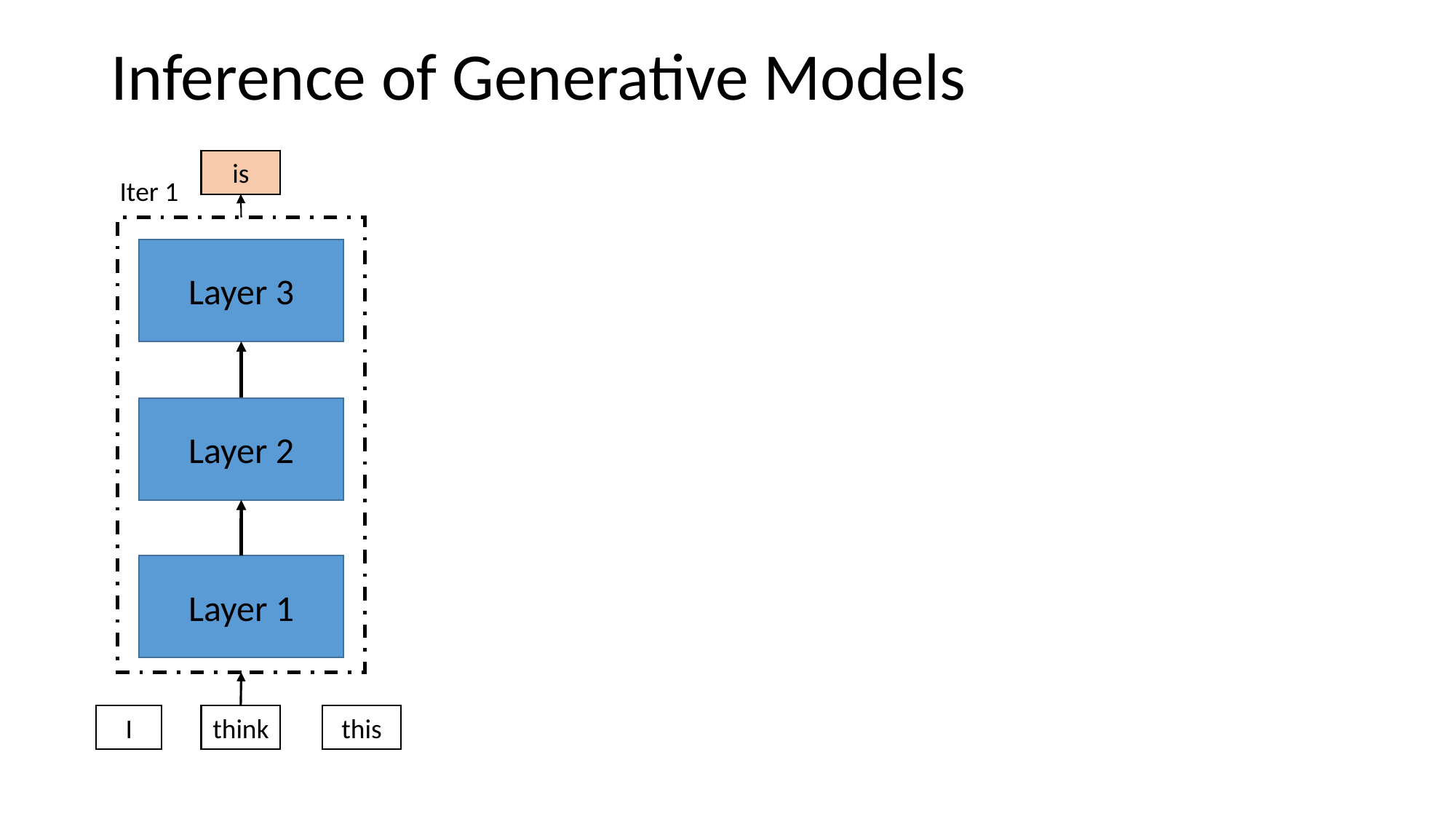

# Inference of Generative Models
is
Iter 1

Layer 3
Layer 2
Layer 1
this
I
think